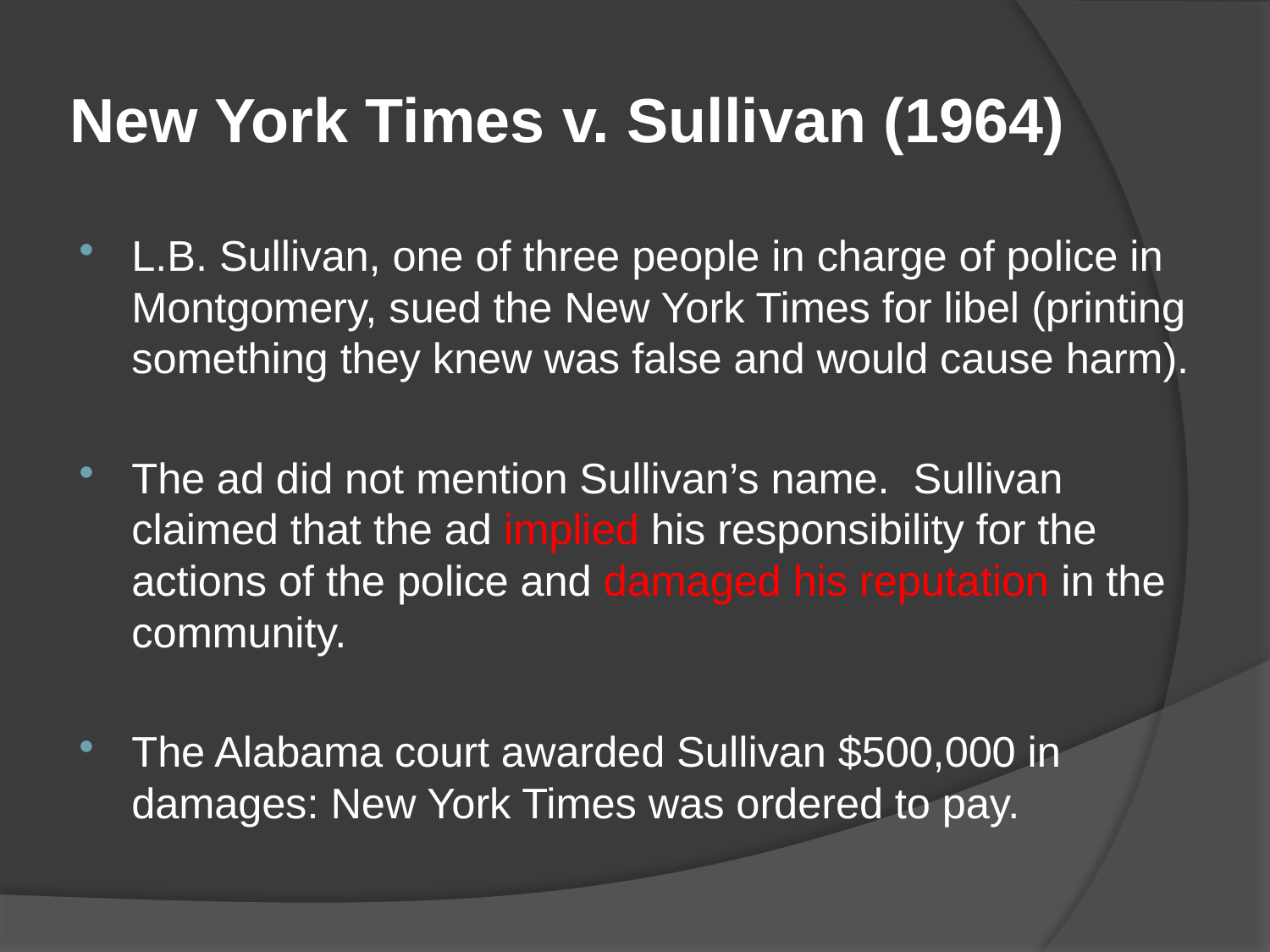

# New York Times v. Sullivan (1964)
L.B. Sullivan, one of three people in charge of police in Montgomery, sued the New York Times for libel (printing something they knew was false and would cause harm).

The ad did not mention Sullivan’s name.  Sullivan claimed that the ad implied his responsibility for the actions of the police and damaged his reputation in the community.

The Alabama court awarded Sullivan $500,000 in damages: New York Times was ordered to pay.